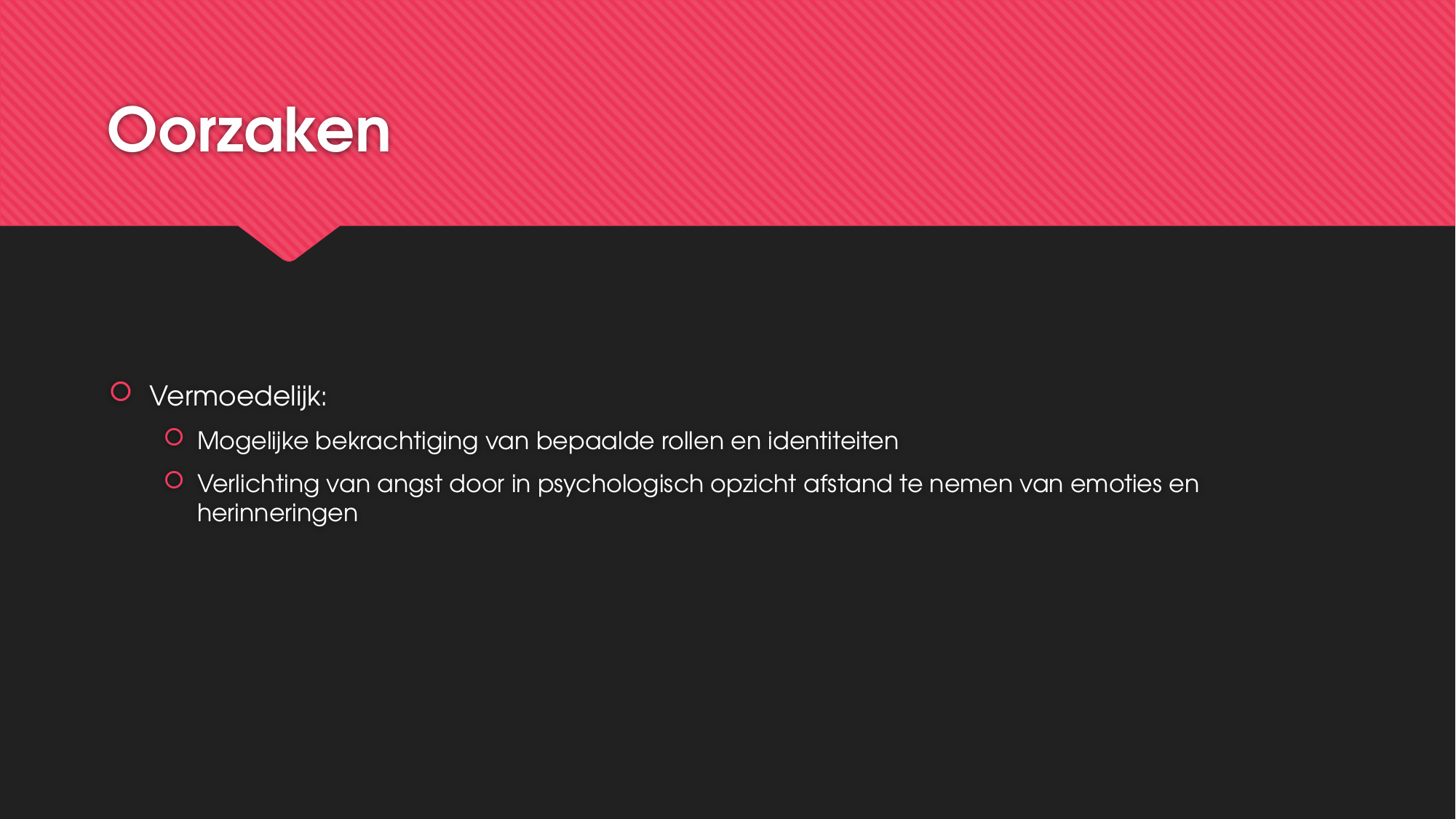

# Oorzaken
Vermoedelijk:
Mogelijke bekrachtiging van bepaalde rollen en identiteiten
Verlichting van angst door in psychologisch opzicht afstand te nemen van emoties en herinneringen